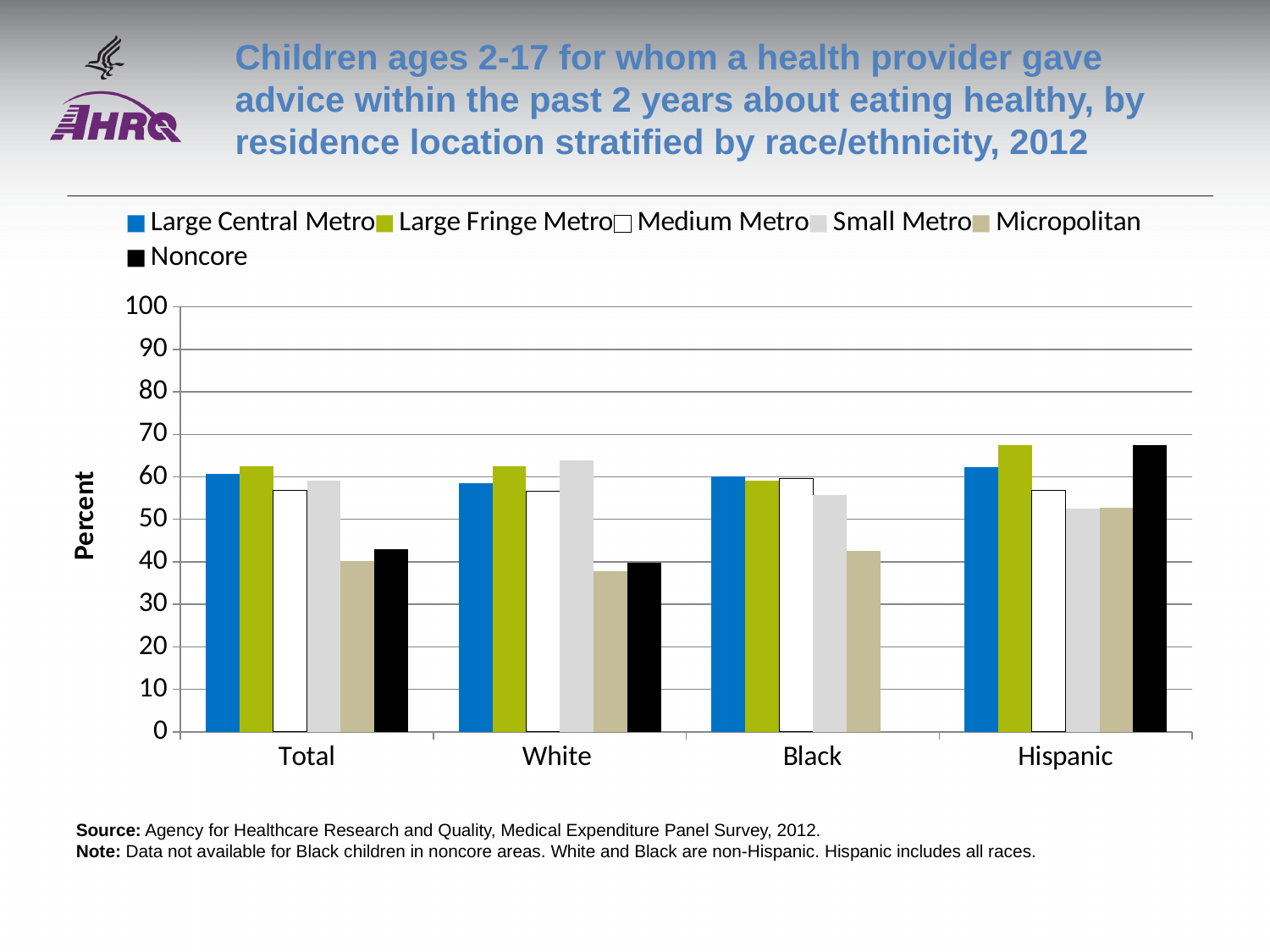

# Children ages 2-17 for whom a health provider gave advice within the past 2 years about eating healthy, by residence location stratified by race/ethnicity, 2012

### Chart

| Category | Large Central Metro | Large Fringe Metro | Medium Metro | Small Metro | Micropolitan | Noncore |
|---|---|---|---|---|---|---|
| Total | 60.6 | 62.4 | 56.8 | 59.2 | 40.1 | 42.9 |
| White  | 58.5 | 62.4 | 56.6 | 63.9 | 37.80000000000001 | 39.80000000000001 |
| Black | 60.2 | 59.1 | 59.7 | 55.8 | 42.5 | None |
| Hispanic | 62.2 | 67.4 | 56.8 | 52.5 | 52.8 | 67.4 |
Source: Agency for Healthcare Research and Quality, Medical Expenditure Panel Survey, 2012.
Note: Data not available for Black children in noncore areas. White and Black are non-Hispanic. Hispanic includes all races.